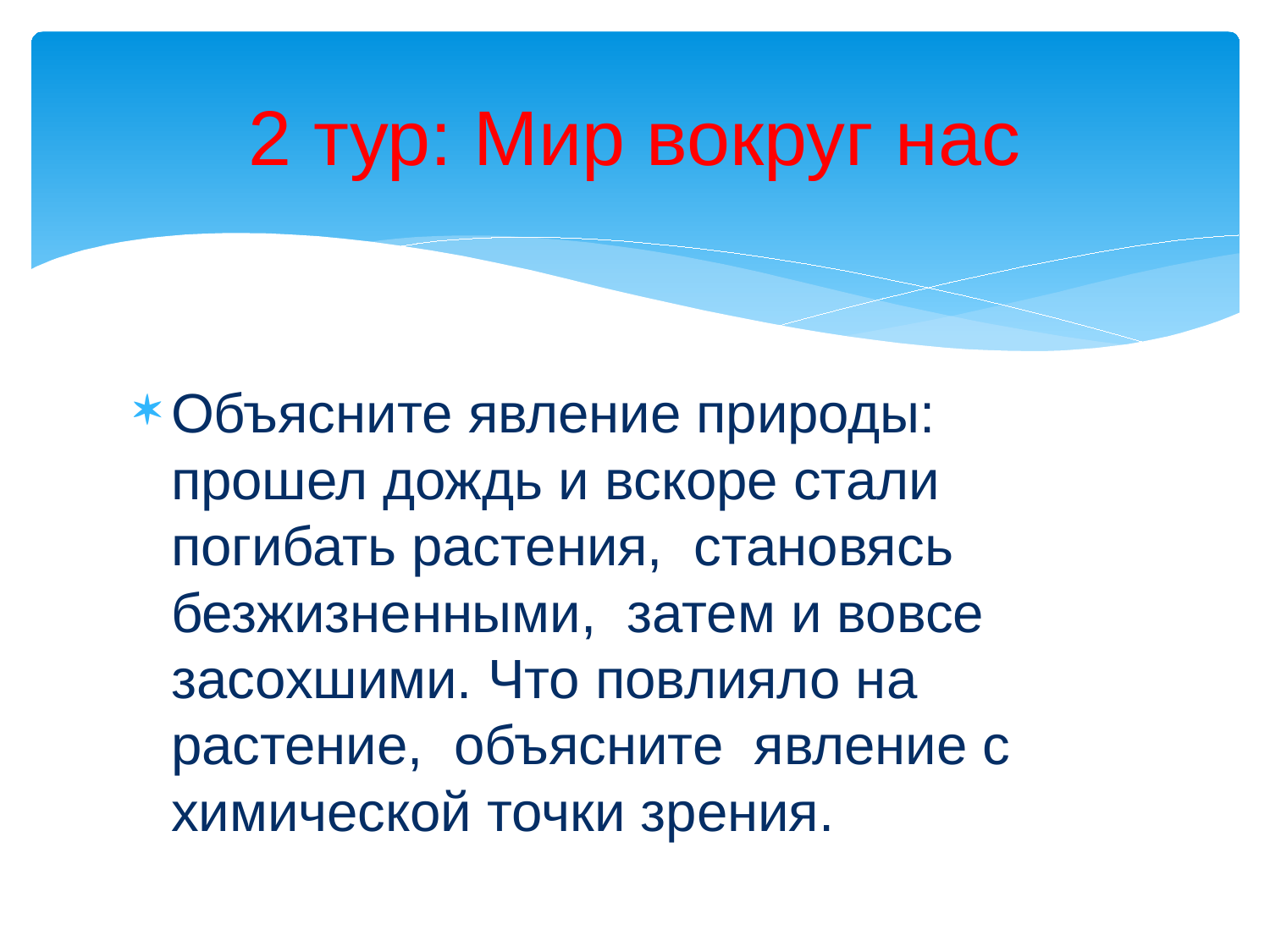

# 2 тур: Мир вокруг нас
Объясните явление природы:   прошел дождь и вскоре стали погибать растения,  становясь безжизненными,  затем и вовсе  засохшими. Что повлияло на растение,  объясните  явление с химической точки зрения.